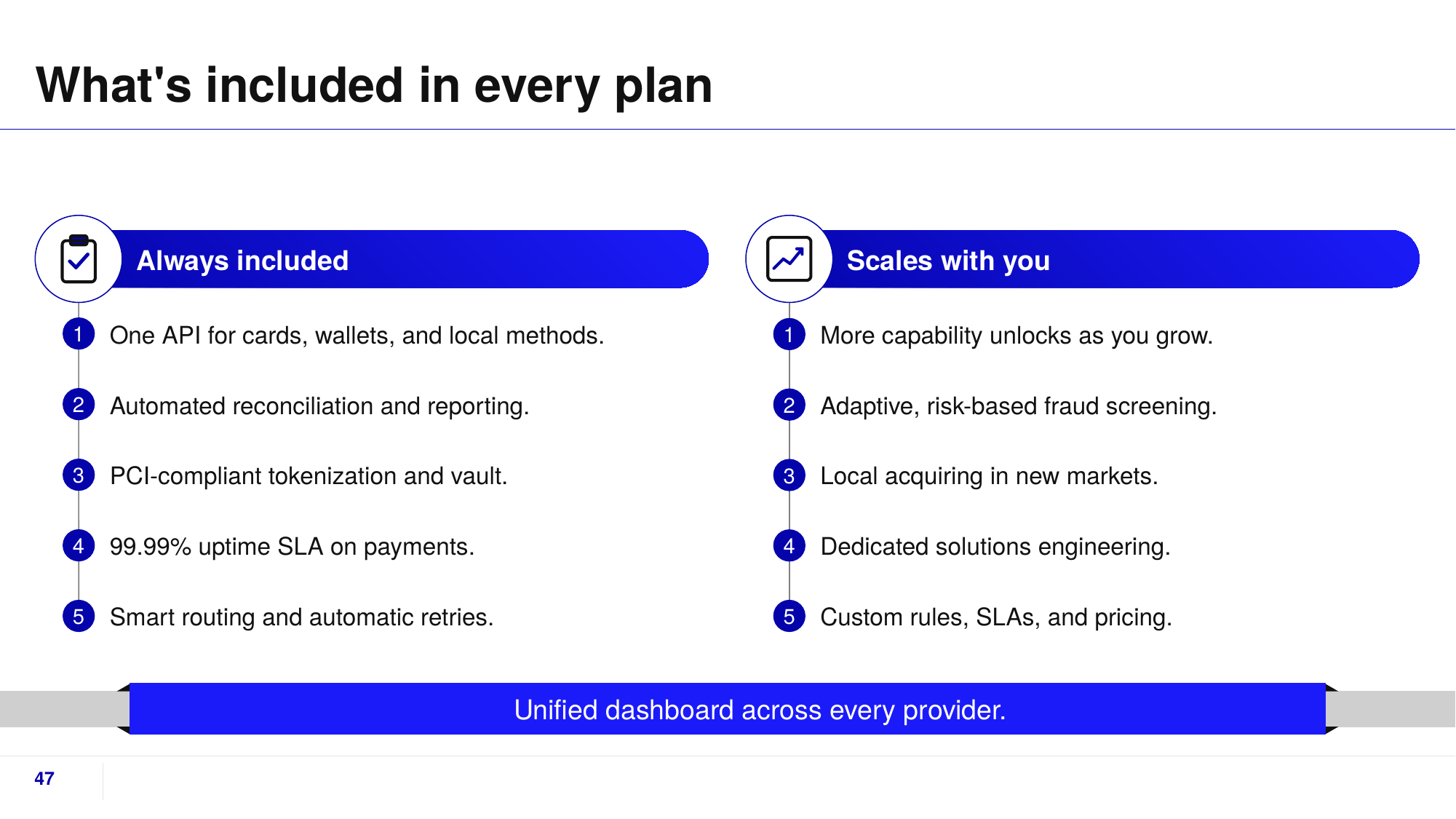

# What's included in every plan

Always included
Scales with you
1
1
One API for cards, wallets, and local methods.
More capability unlocks as you grow.
2
2
Automated reconciliation and reporting.
Adaptive, risk-based fraud screening.
3
3
PCI-compliant tokenization and vault.
Local acquiring in new markets.
4
4
99.99% uptime SLA on payments.
Dedicated solutions engineering.
5
5
Smart routing and automatic retries.
Custom rules, SLAs, and pricing.
Unified dashboard across every provider.

47